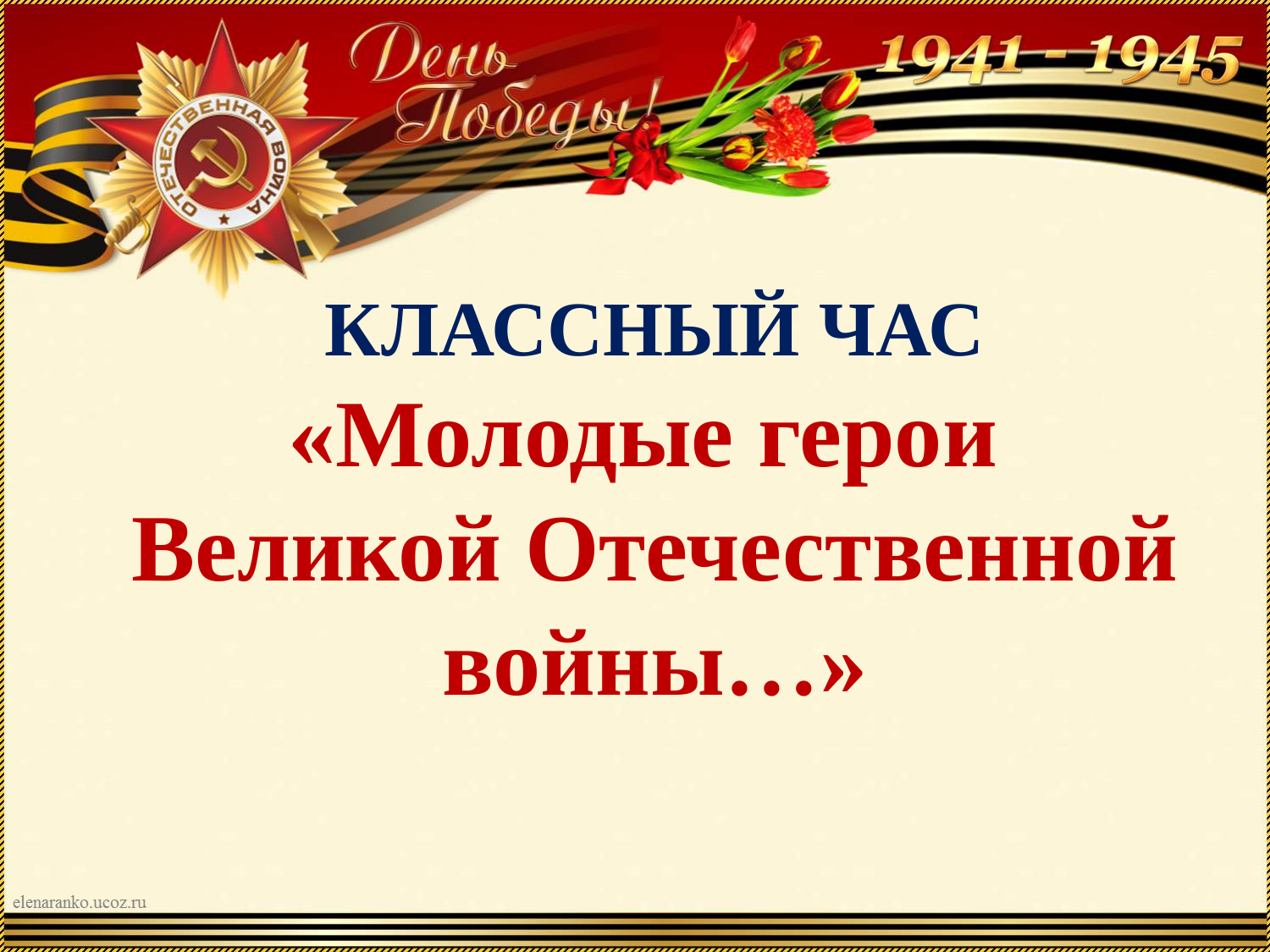

# КЛАССНЫЙ ЧАС «Молодые герои Великой Отечественной войны…»